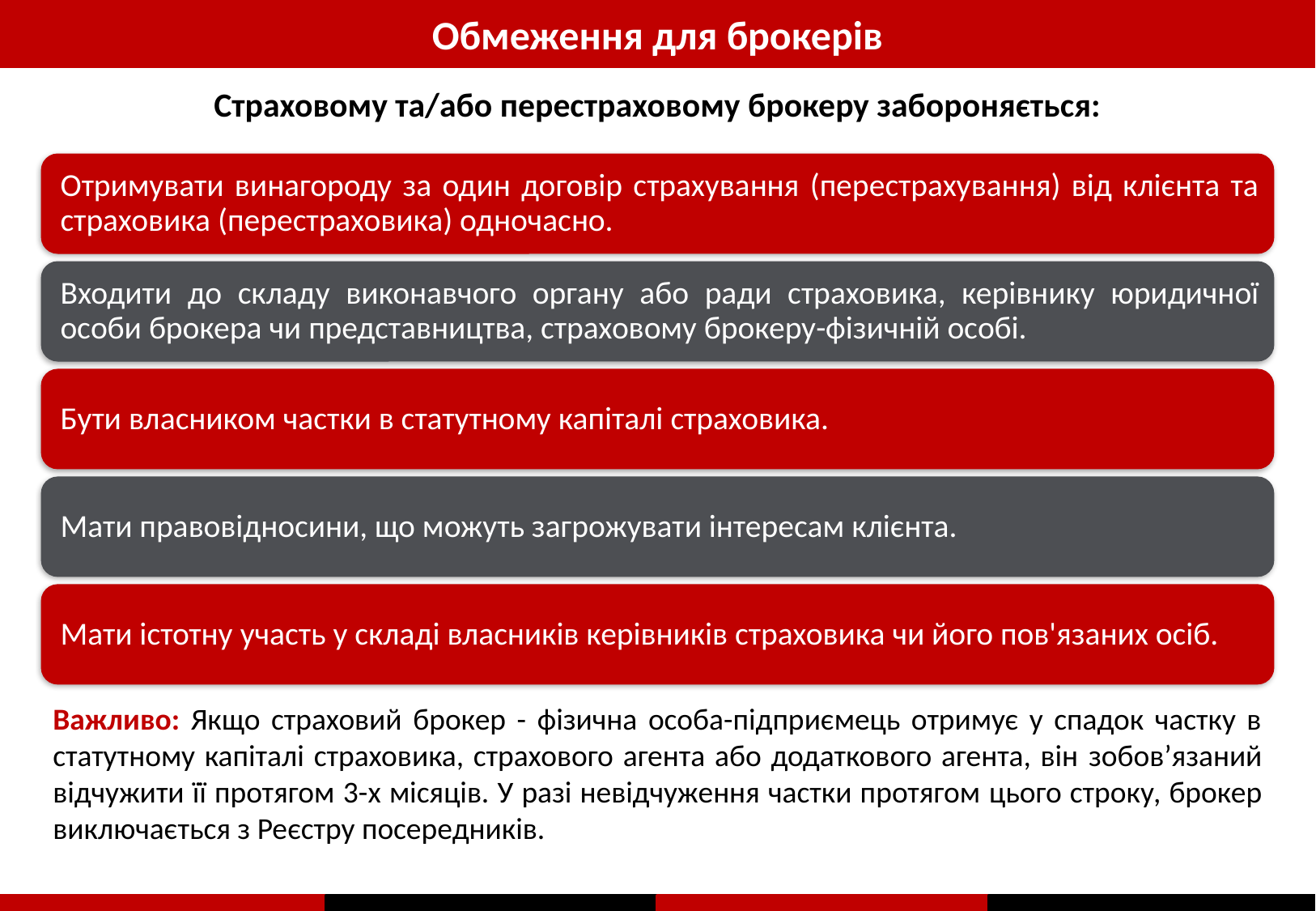

Обмеження для брокерів
Страховому та/або перестраховому брокеру забороняється:
Отримувати винагороду за один договір страхування (перестрахування) від клієнта та страховика (перестраховика) одночасно.
Входити до складу виконавчого органу або ради страховика, керівнику юридичної особи брокера чи представництва, страховому брокеру-фізичній особі.
Бути власником частки в статутному капіталі страховика.
Мати правовідносини, що можуть загрожувати інтересам клієнта.
Мати істотну участь у складі власників керівників страховика чи його пов'язаних осіб.
Важливо: Якщо страховий брокер - фізична особа-підприємець отримує у спадок частку в статутному капіталі страховика, страхового агента або додаткового агента, він зобов’язаний відчужити її протягом 3-х місяців. У разі невідчуження частки протягом цього строку, брокер виключається з Реєстру посередників.